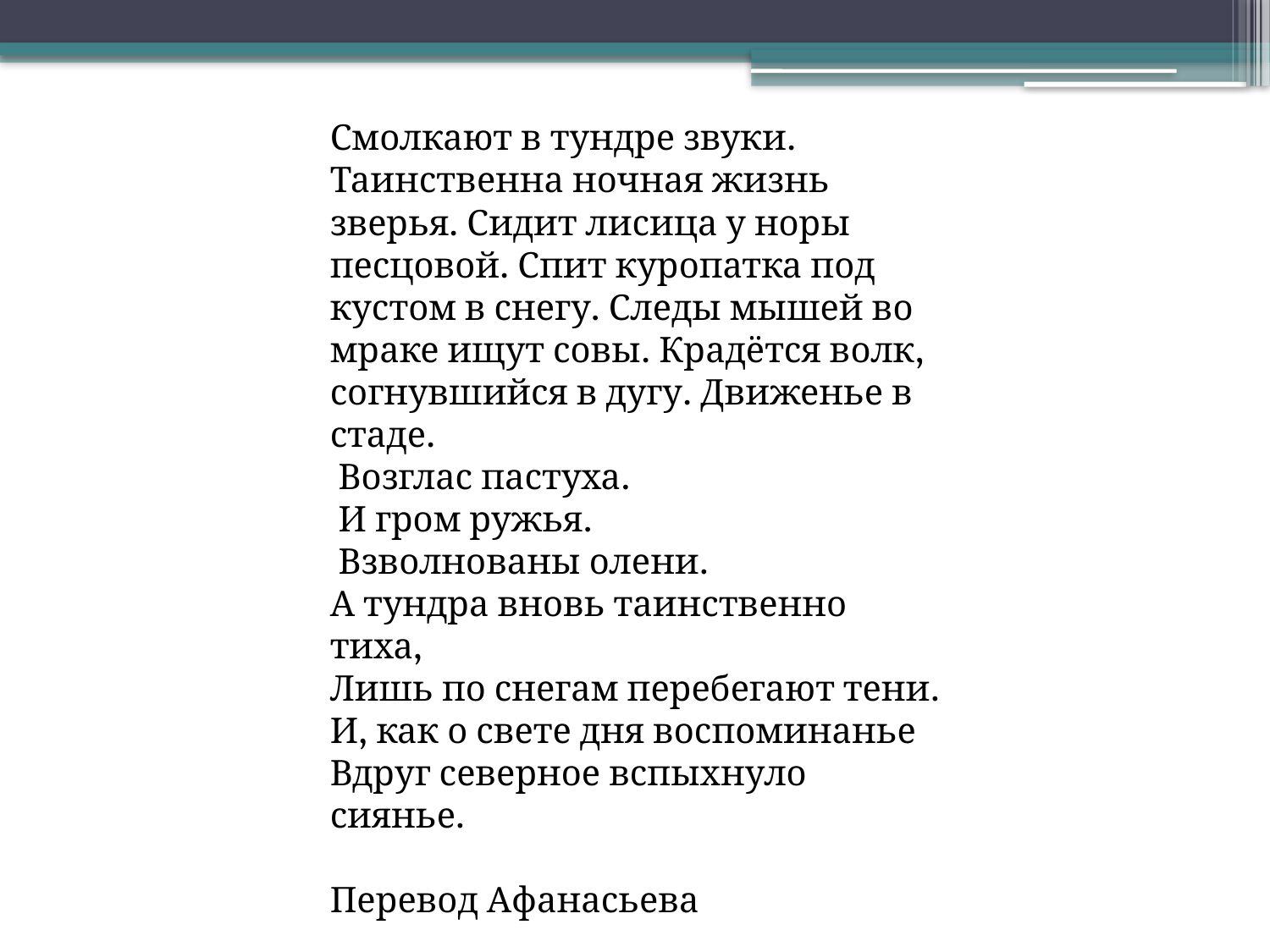

Смолкают в тундре звуки. Таинственна ночная жизнь зверья. Сидит лисица у норы песцовой. Спит куропатка под кустом в снегу. Следы мышей во мраке ищут совы. Крадётся волк, согнувшийся в дугу. Движенье в стаде.
 Возглас пастуха.
 И гром ружья.
 Взволнованы олени.
А тундра вновь таинственно тиха,
Лишь по снегам перебегают тени.
И, как о свете дня воспоминанье
Вдруг северное вспыхнуло сиянье.

Перевод Афанасьева